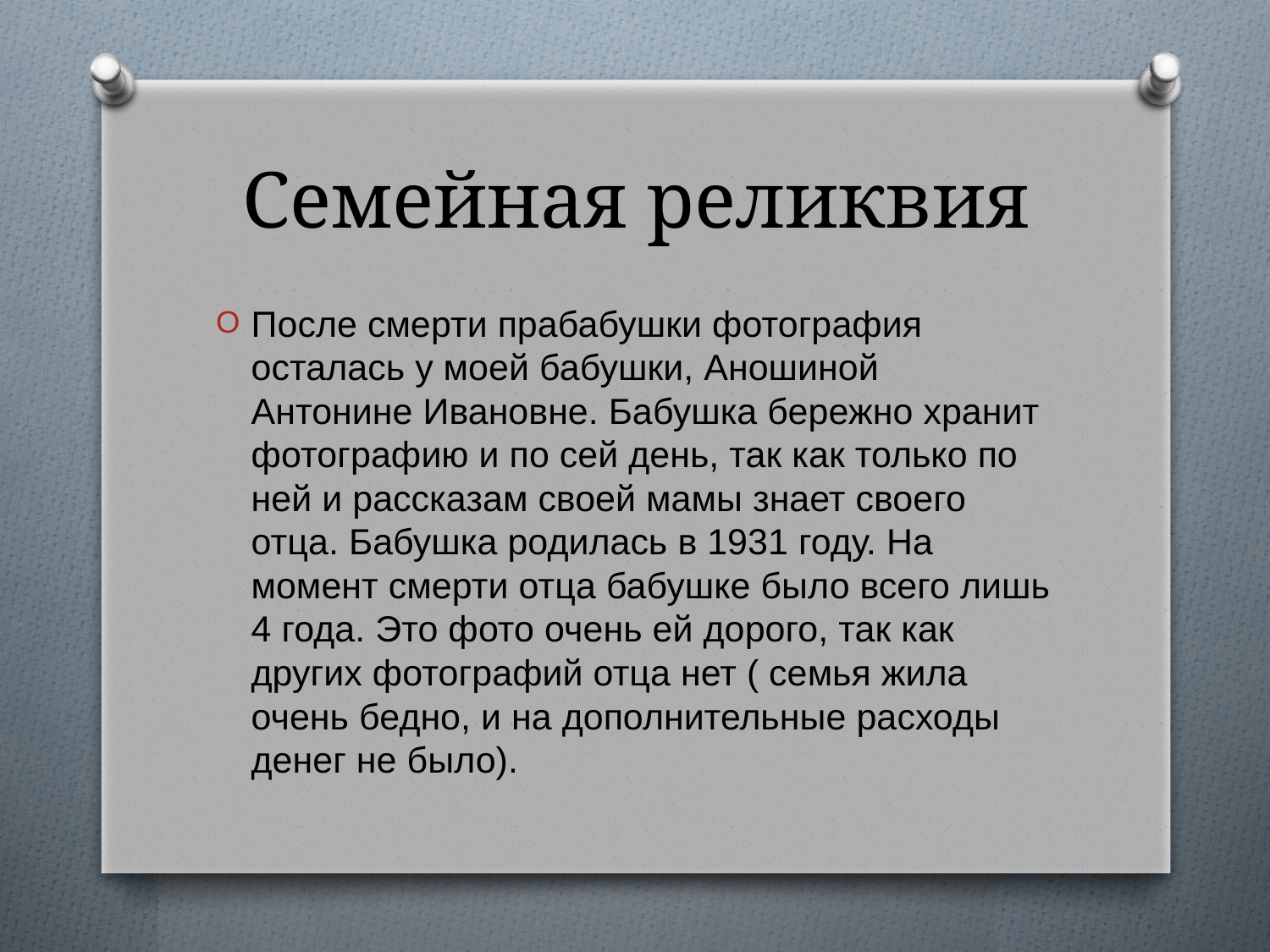

# Семейная реликвия
После смерти прабабушки фотография осталась у моей бабушки, Аношиной Антонине Ивановне. Бабушка бережно хранит фотографию и по сей день, так как только по ней и рассказам своей мамы знает своего отца. Бабушка родилась в 1931 году. На момент смерти отца бабушке было всего лишь 4 года. Это фото очень ей дорого, так как других фотографий отца нет ( семья жила очень бедно, и на дополнительные расходы денег не было).